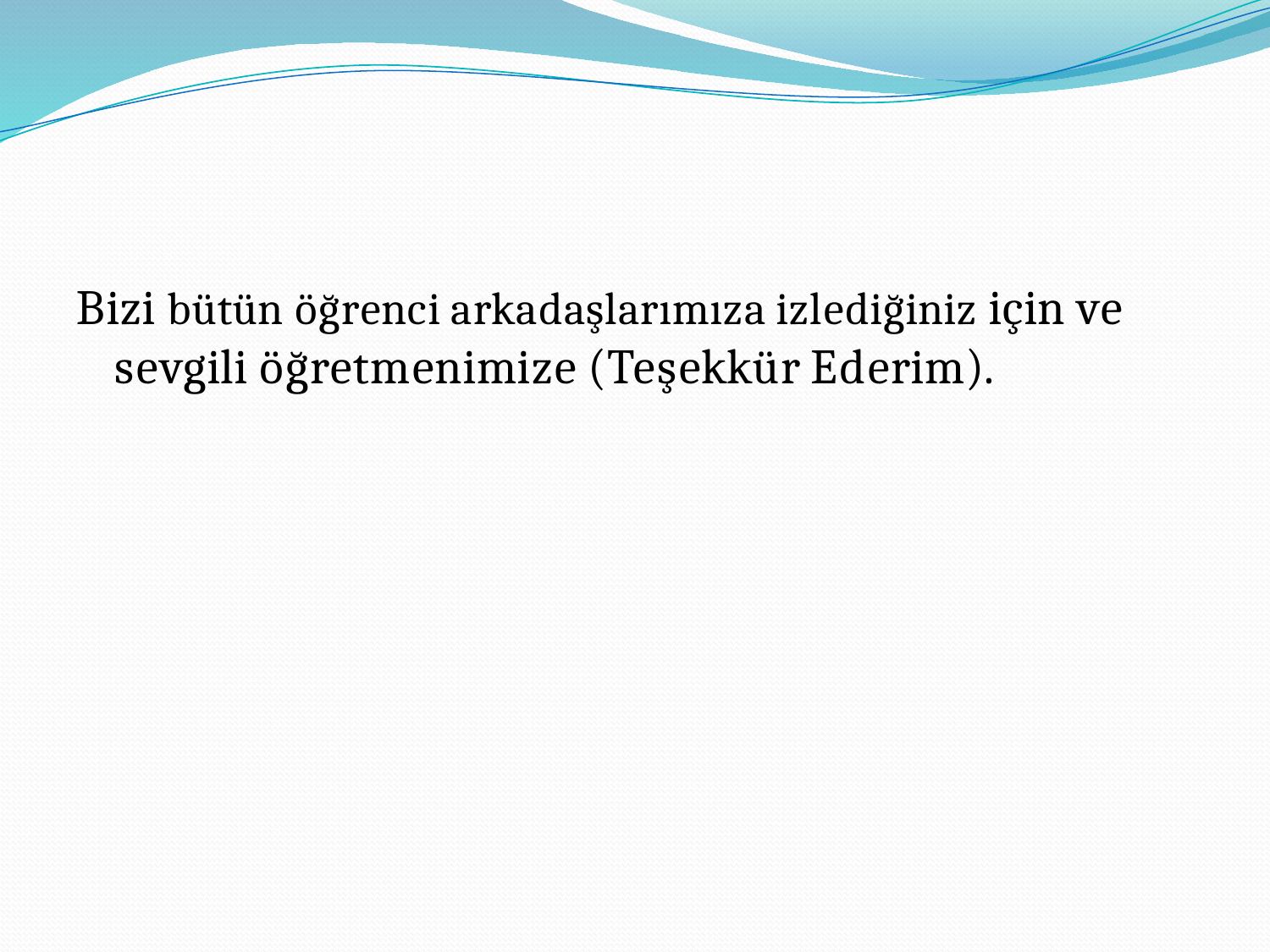

#
Bizi bütün öğrenci arkadaşlarımıza izlediğiniz için ve sevgili öğretmenimize (Teşekkür Ederim).